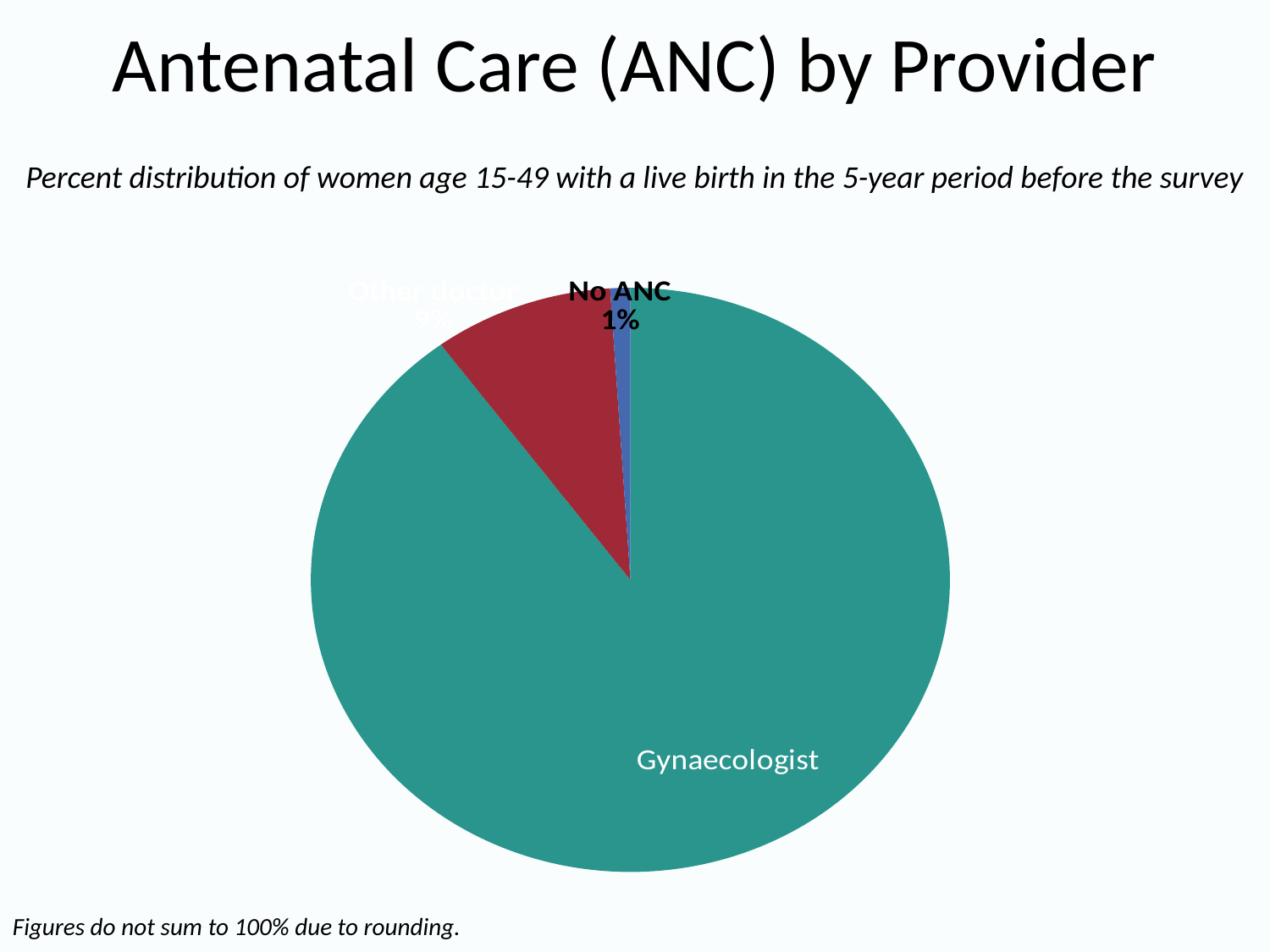

# Antenatal Care (ANC) by Provider
Percent distribution of women age 15-49 with a live birth in the 5-year period before the survey

### Chart

| Category | Series 1 |
|---|---|
| Gynaecologist | 89.0 |
| Other doctor | 9.0 |
| No ANC | 1.0 |
Figures do not sum to 100% due to rounding.